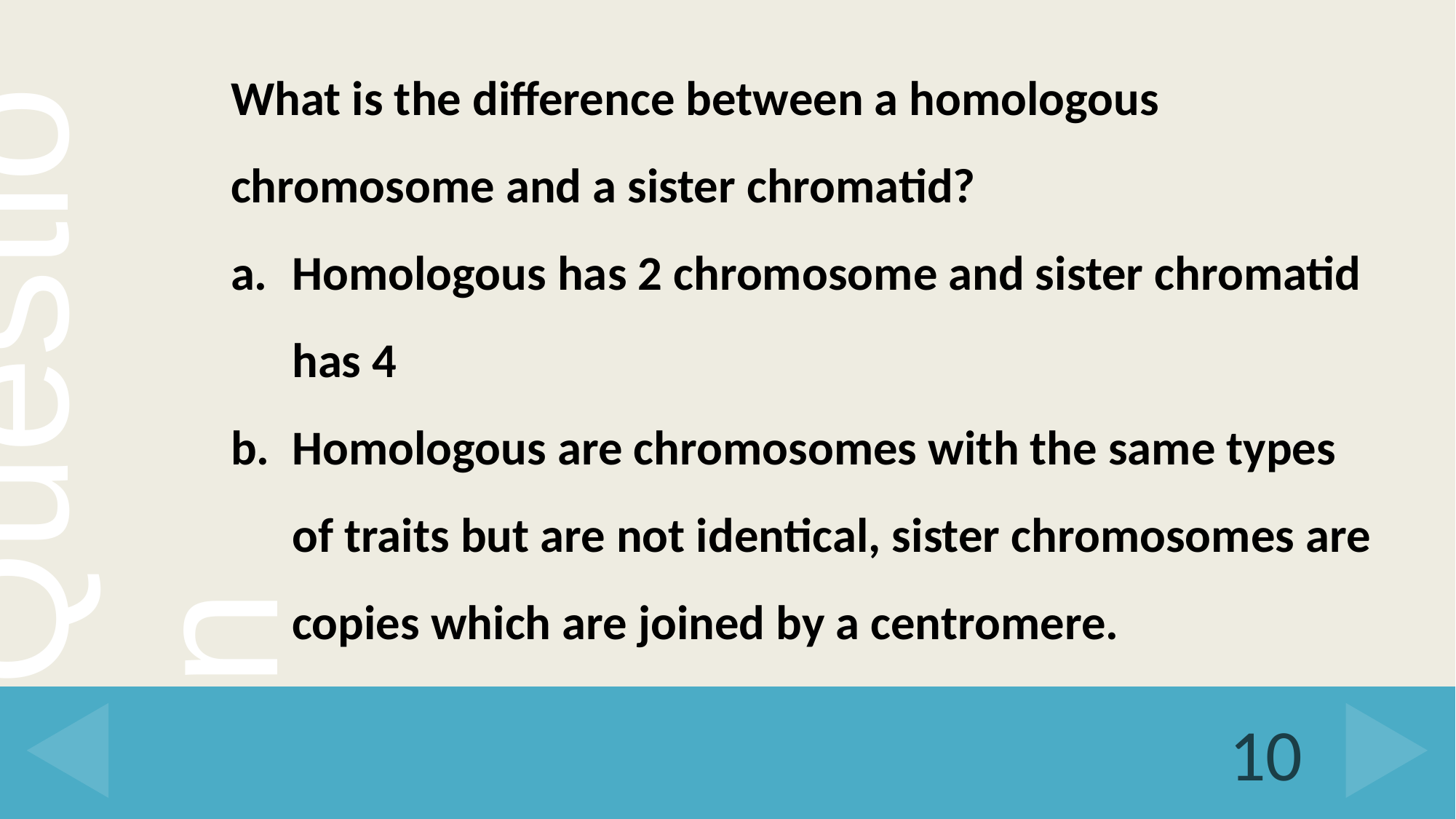

What is the difference between a homologous chromosome and a sister chromatid?
Homologous has 2 chromosome and sister chromatid has 4
Homologous are chromosomes with the same types of traits but are not identical, sister chromosomes are copies which are joined by a centromere.
10